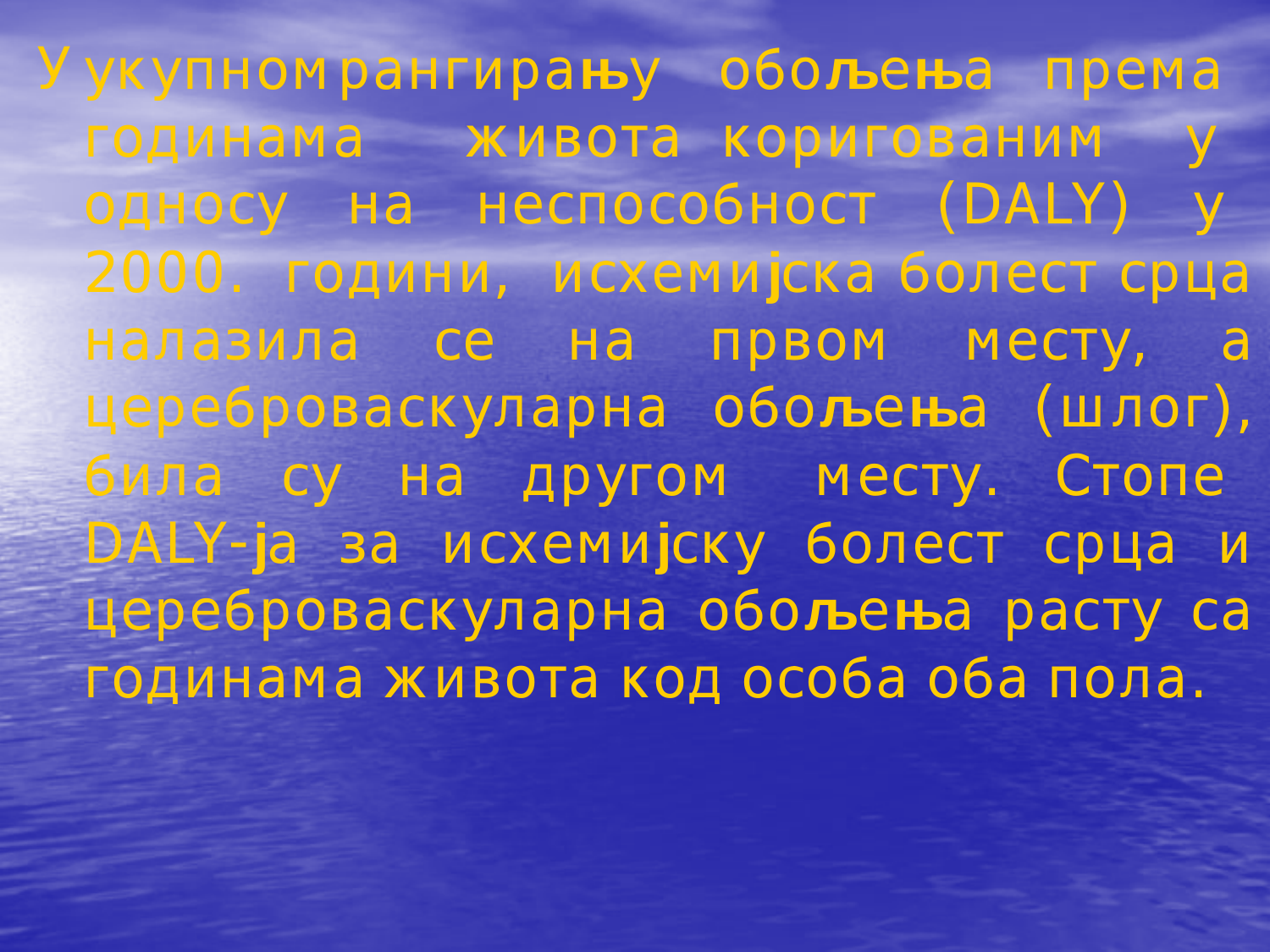

У	укупном	рангирању	обољења према	годинама	живота коригованим  у  односу  на  неспособност  (DALY)  у  2000.  години,  исхемијска болест срца налазила се на првом месту, а цереброваскуларна обољења (шлог), била  су  на  другом   месту.  Стопе  DALY-ја  за  исхемијску  болест  срца  и цереброваскуларна обољења расту са годинама живота код особа оба пола.